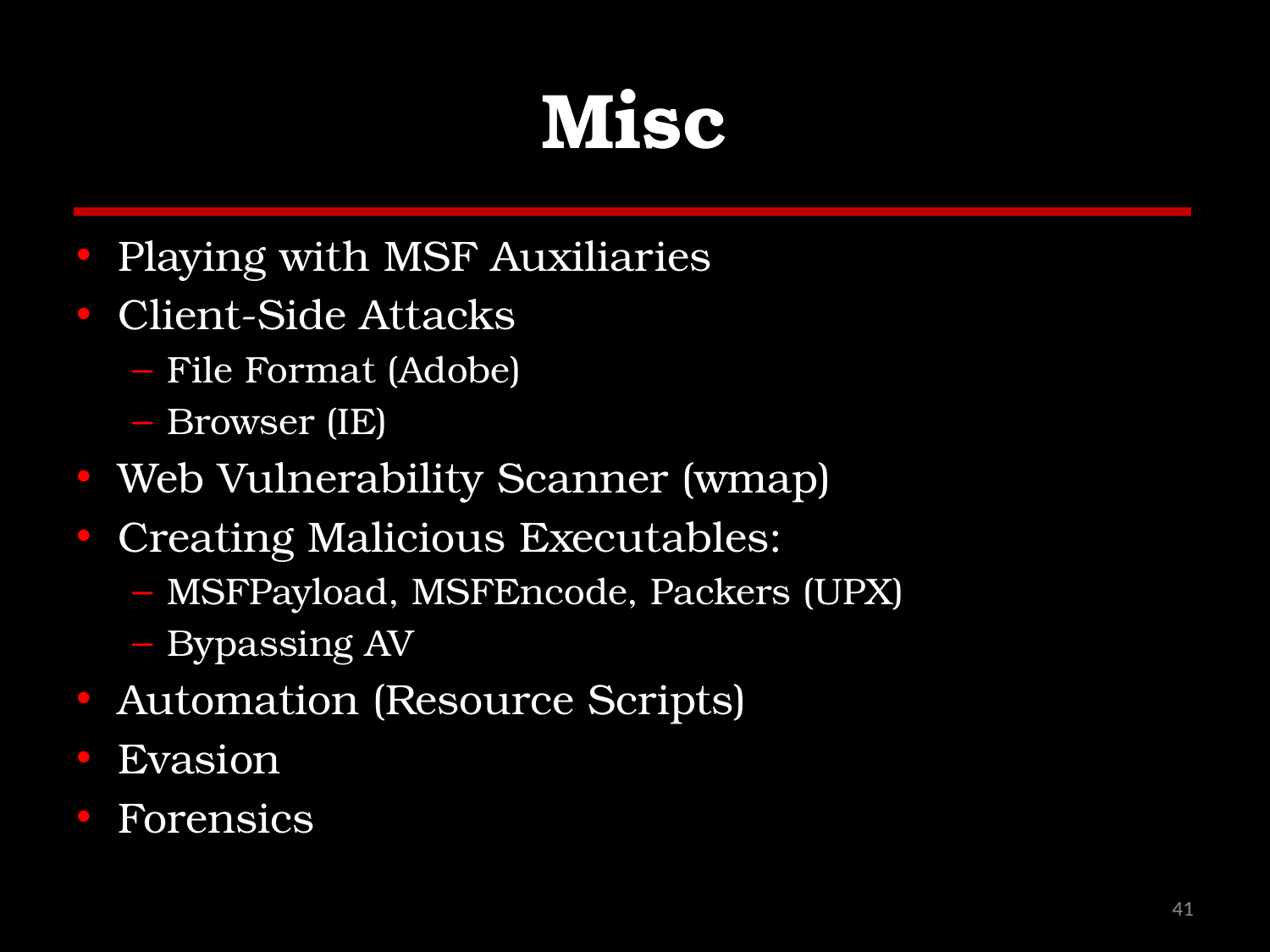

# Misc
Playing with MSF Auxiliaries
Client-Side Attacks
File Format (Adobe)
Browser (IE)
Web Vulnerability Scanner (wmap)
Creating Malicious Executables:
MSFPayload, MSFEncode, Packers (UPX)
Bypassing AV
Automation (Resource Scripts)
Evasion
Forensics
41